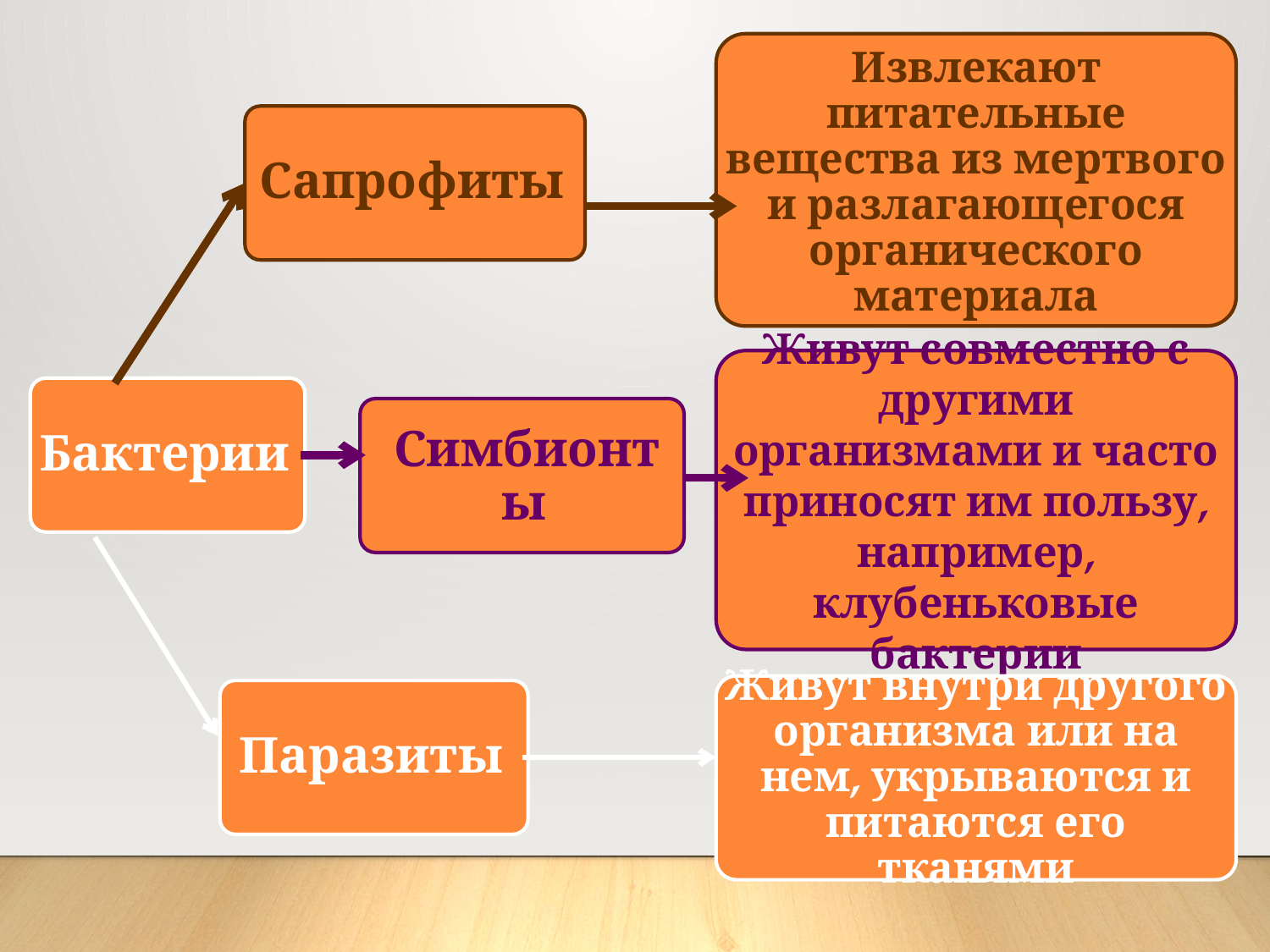

Извлекают питательные вещества из мертвого и разлагающегося органического материала

Сапрофиты

Живут совместно с другими организмами и часто приносят им пользу, например, клубеньковые бактерии

Бактерии

Симбионты

Живут внутри другого организма или на нем, укрываются и питаются его тканями

Паразиты